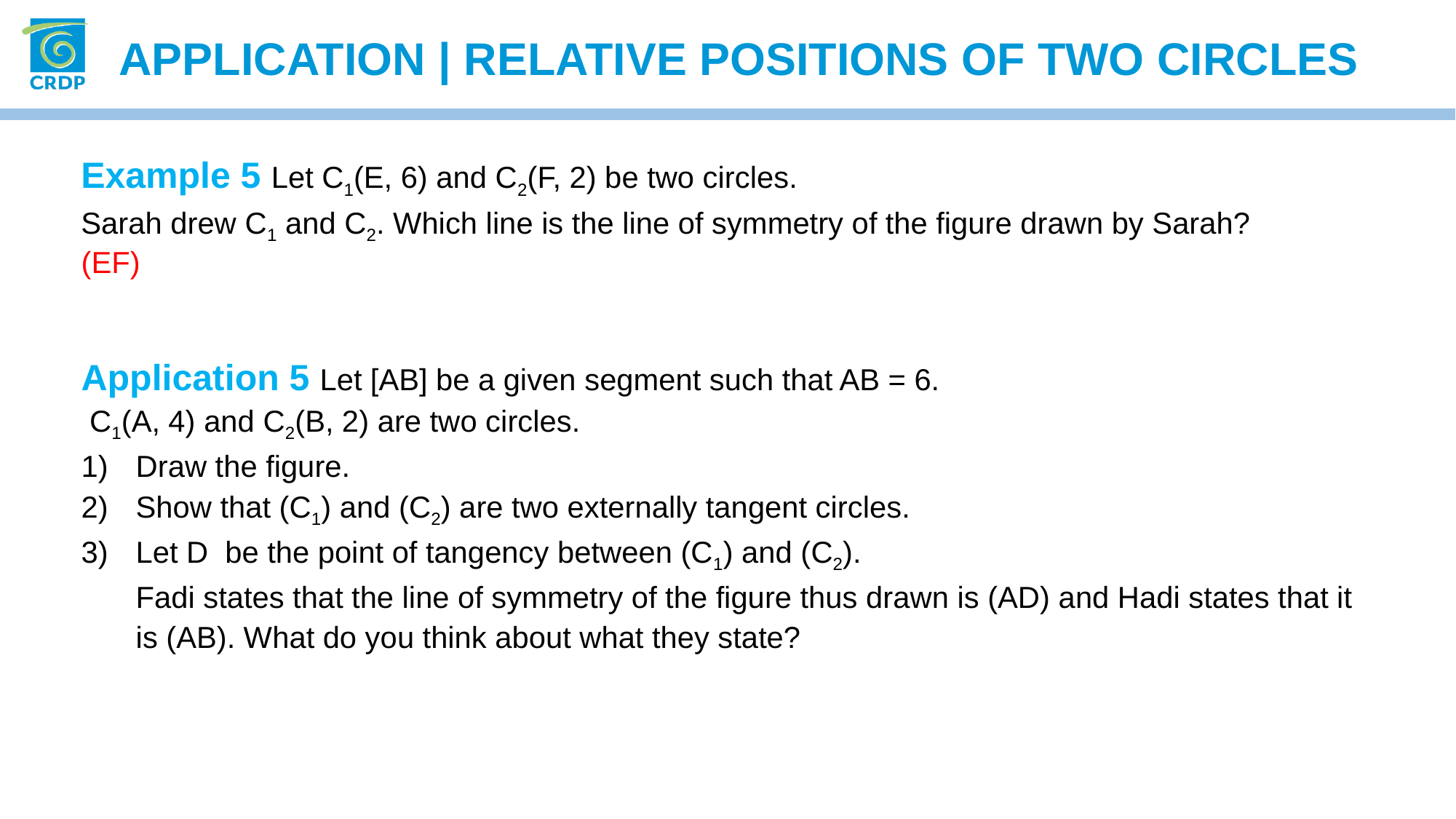

Application | RELATIVE POSITIONS OF TWO CIRCLES
Example 5 Let C1(E, 6) and C2(F, 2) be two circles.
Sarah drew C1 and C2. Which line is the line of symmetry of the figure drawn by Sarah?
(EF)
Application 5 Let [AB] be a given segment such that AB = 6.
 C1(A, 4) and C2(B, 2) are two circles.
Draw the figure.
Show that (C1) and (C2) are two externally tangent circles.
Let D  be the point of tangency between (C1) and (C2).
Fadi states that the line of symmetry of the figure thus drawn is (AD) and Hadi states that it is (AB). What do you think about what they state?